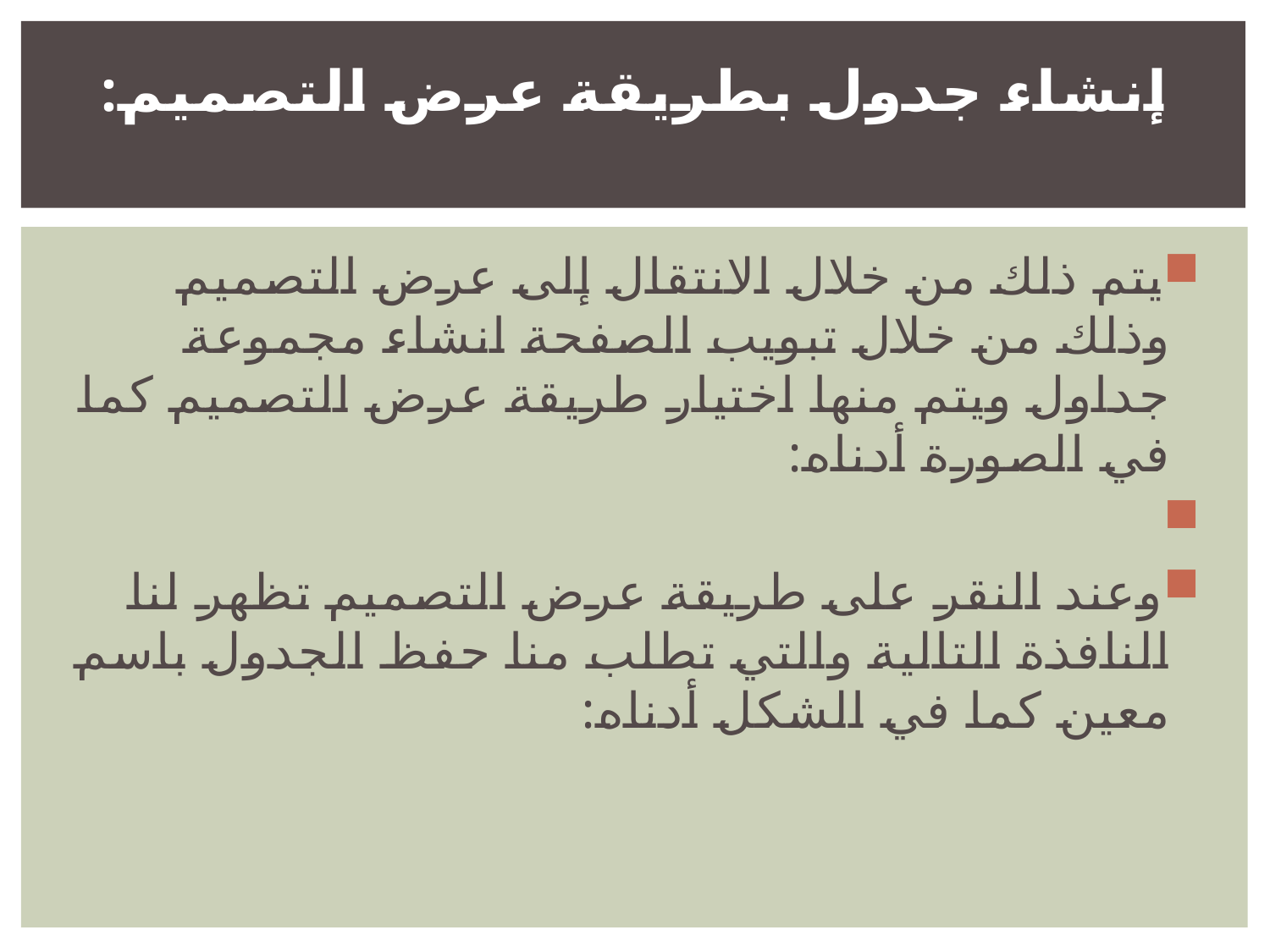

# إنشاء جدول بطريقة عرض التصميم:
يتم ذلك من خلال الانتقال إلى عرض التصميم وذلك من خلال تبويب الصفحة انشاء مجموعة جداول ويتم منها اختيار طريقة عرض التصميم كما في الصورة أدناه:

وعند النقر على طريقة عرض التصميم تظهر لنا النافذة التالية والتي تطلب منا حفظ الجدول باسم معين كما في الشكل أدناه: